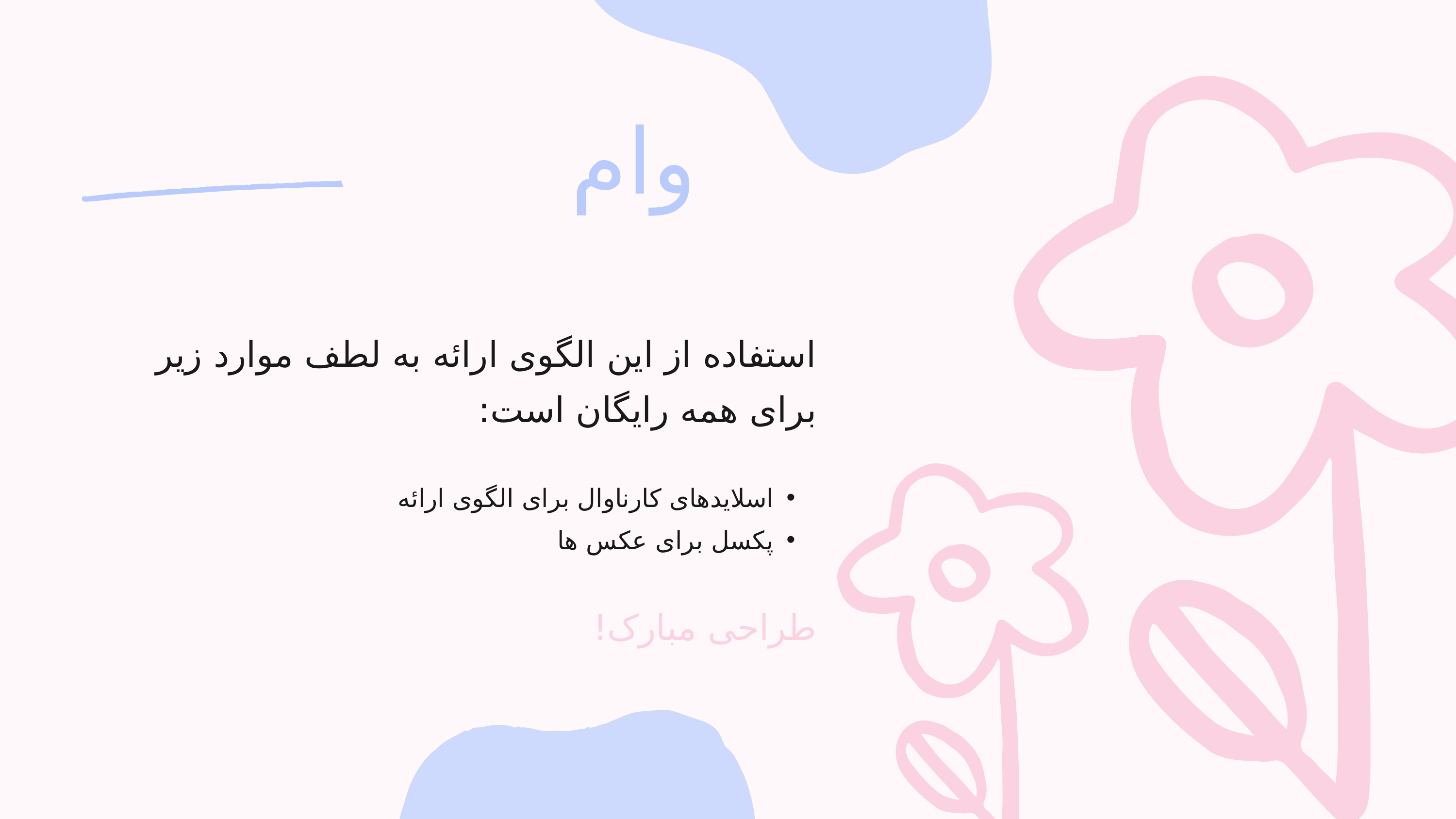

وام

استفاده از این الگوی ارائه به لطف موارد زیر برای همه رایگان است:

اسلایدهای کارناوال برای الگوی ارائه
پکسل برای عکس ها
طراحی مبارک!